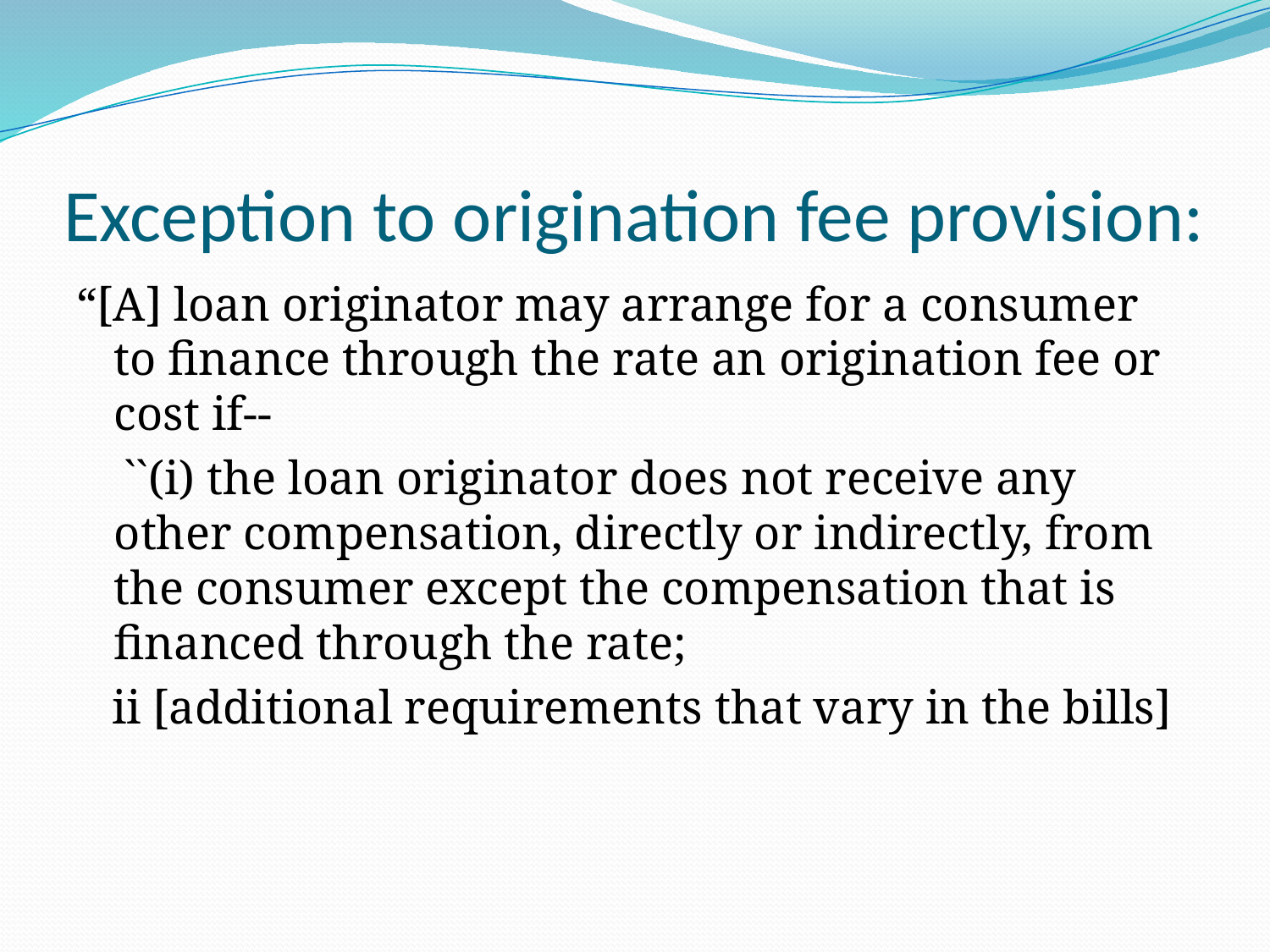

Exception to origination fee provision:
“[A] loan originator may arrange for a consumer to finance through the rate an origination fee or cost if--
    ``(i) the loan originator does not receive any other compensation, directly or indirectly, from the consumer except the compensation that is financed through the rate;
   ii [additional requirements that vary in the bills]